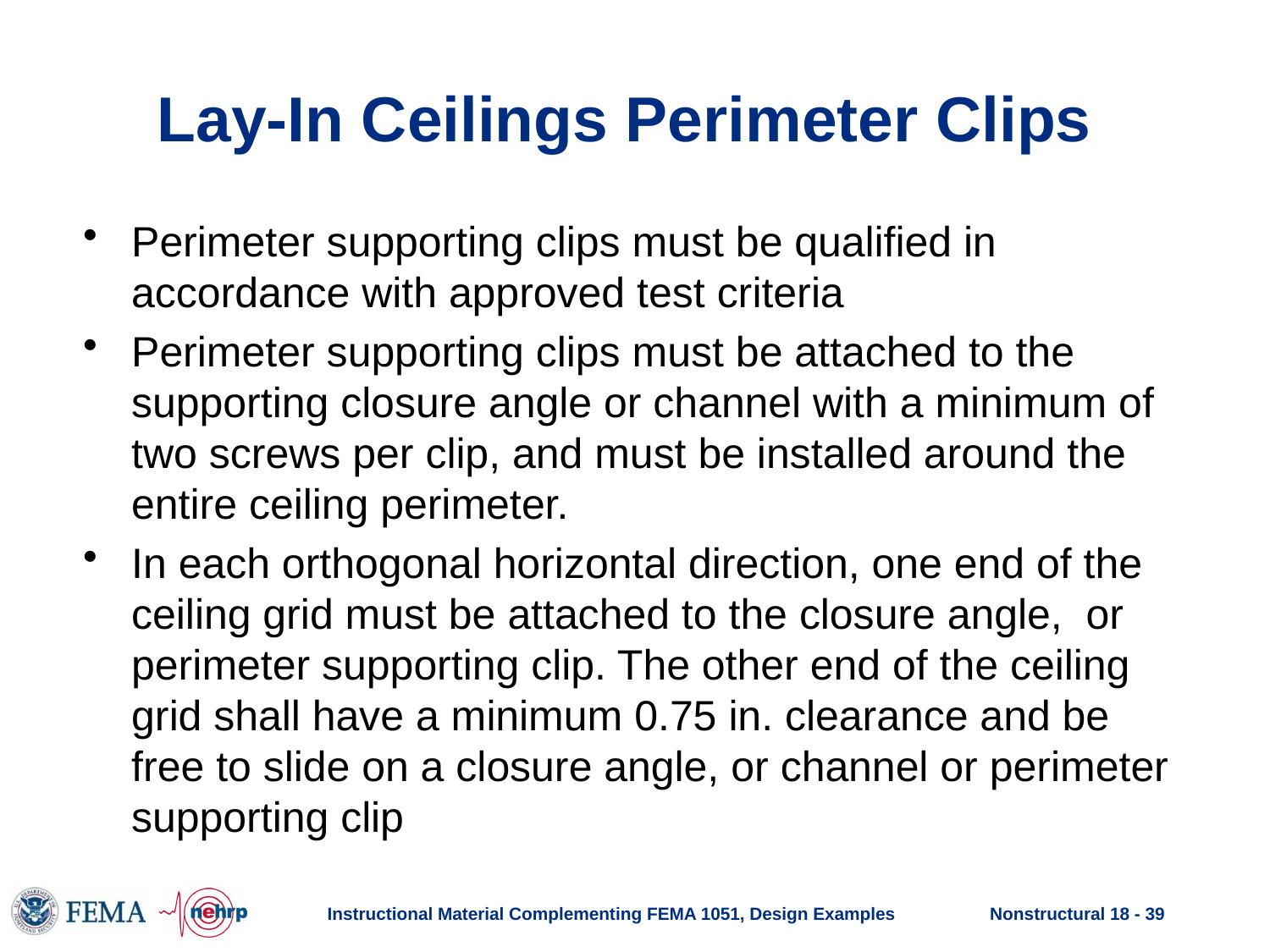

# Lay-In Ceilings Perimeter Clips
Perimeter supporting clips must be qualified in accordance with approved test criteria
Perimeter supporting clips must be attached to the supporting closure angle or channel with a minimum of two screws per clip, and must be installed around the entire ceiling perimeter.
In each orthogonal horizontal direction, one end of the ceiling grid must be attached to the closure angle,  or perimeter supporting clip. The other end of the ceiling grid shall have a minimum 0.75 in. clearance and be free to slide on a closure angle, or channel or perimeter supporting clip
Instructional Material Complementing FEMA 1051, Design Examples
Nonstructural 18 - 39